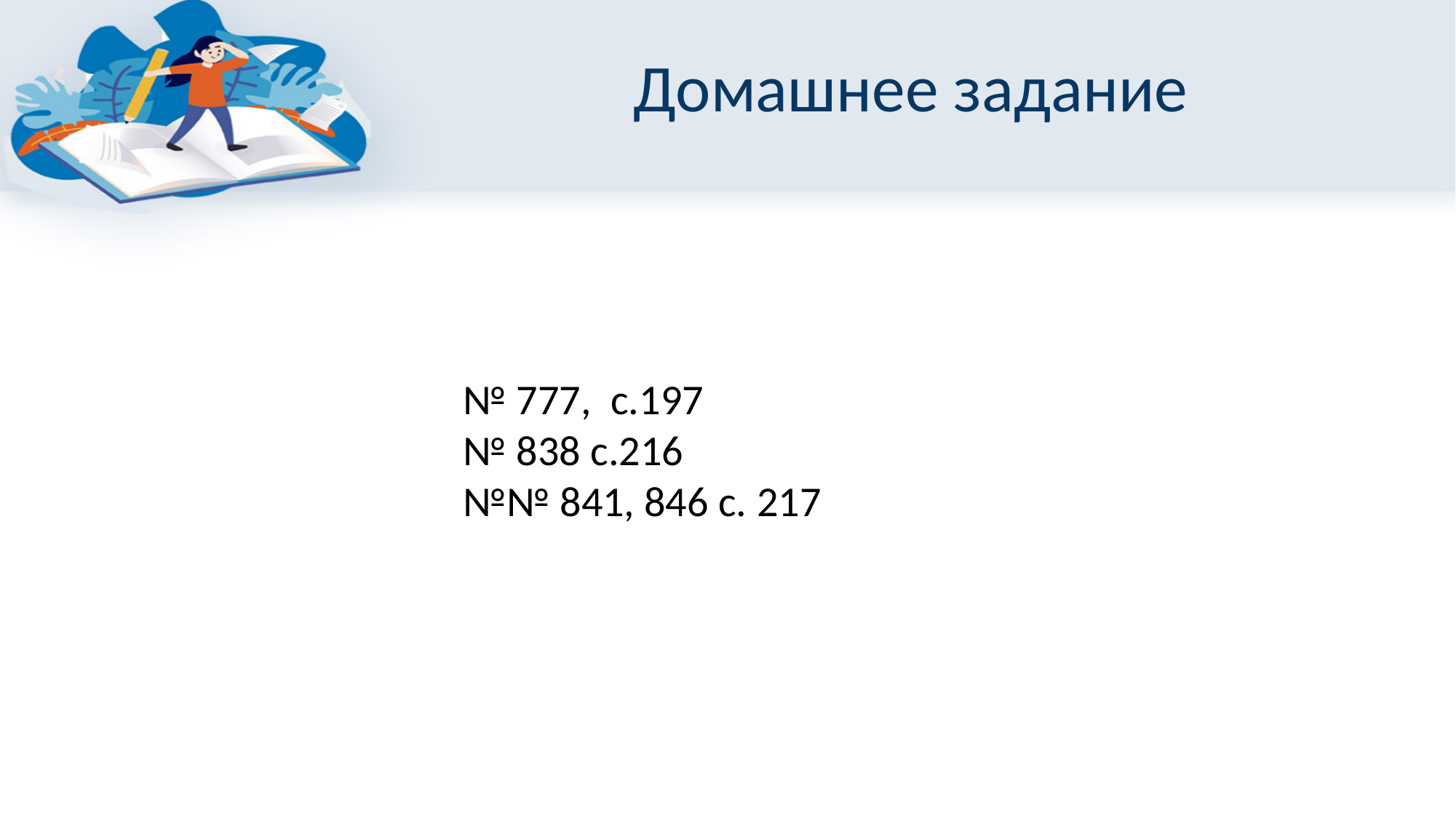

# Домашнее задание
№ 777,  с.197
№ 838 с.216
№№ 841, 846 с. 217